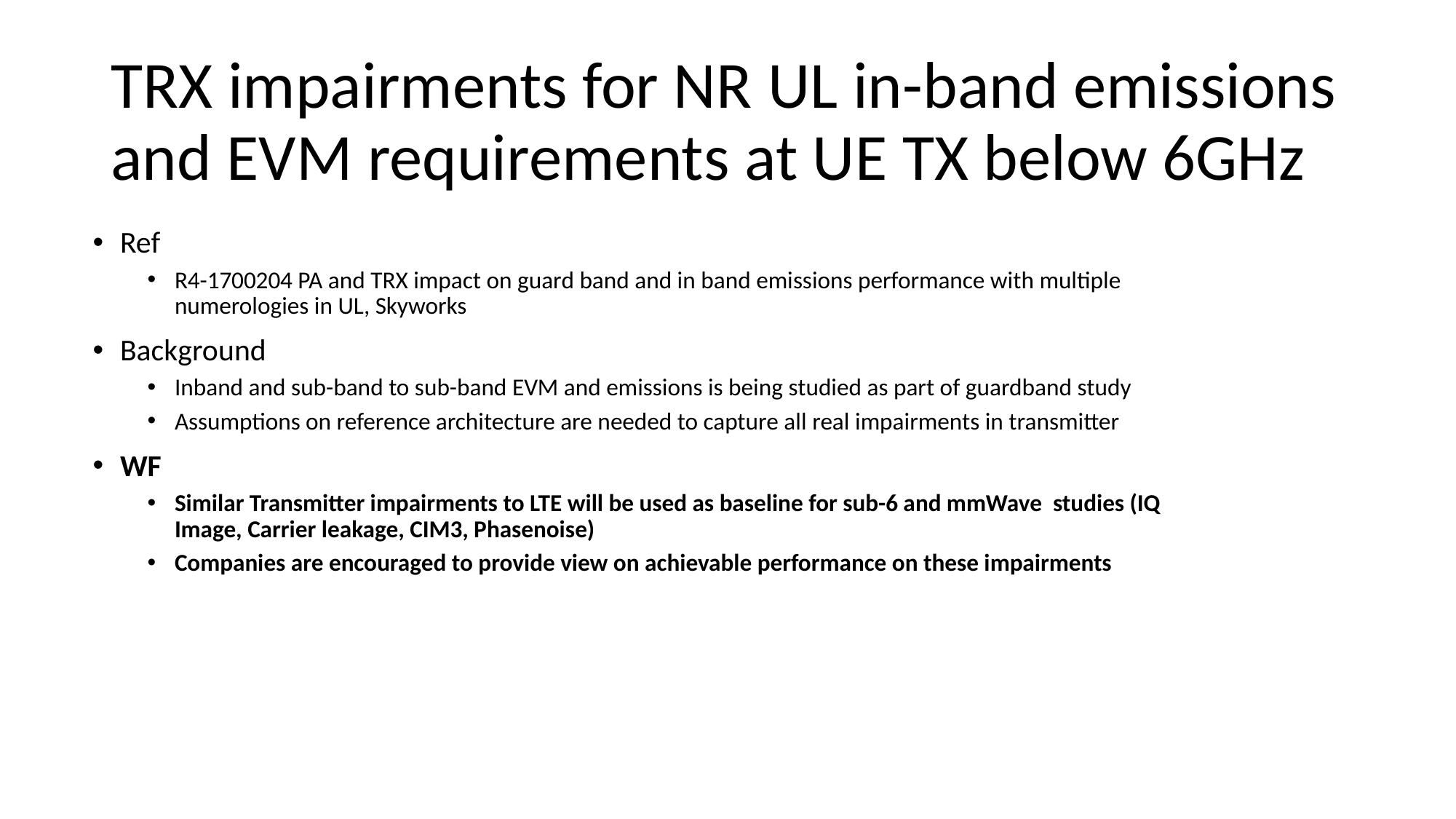

# TRX impairments for NR UL in-band emissions and EVM requirements at UE TX below 6GHz
Ref
R4-1700204 PA and TRX impact on guard band and in band emissions performance with multiple numerologies in UL, Skyworks
Background
Inband and sub-band to sub-band EVM and emissions is being studied as part of guardband study
Assumptions on reference architecture are needed to capture all real impairments in transmitter
WF
Similar Transmitter impairments to LTE will be used as baseline for sub-6 and mmWave  studies (IQ Image, Carrier leakage, CIM3, Phasenoise)
Companies are encouraged to provide view on achievable performance on these impairments